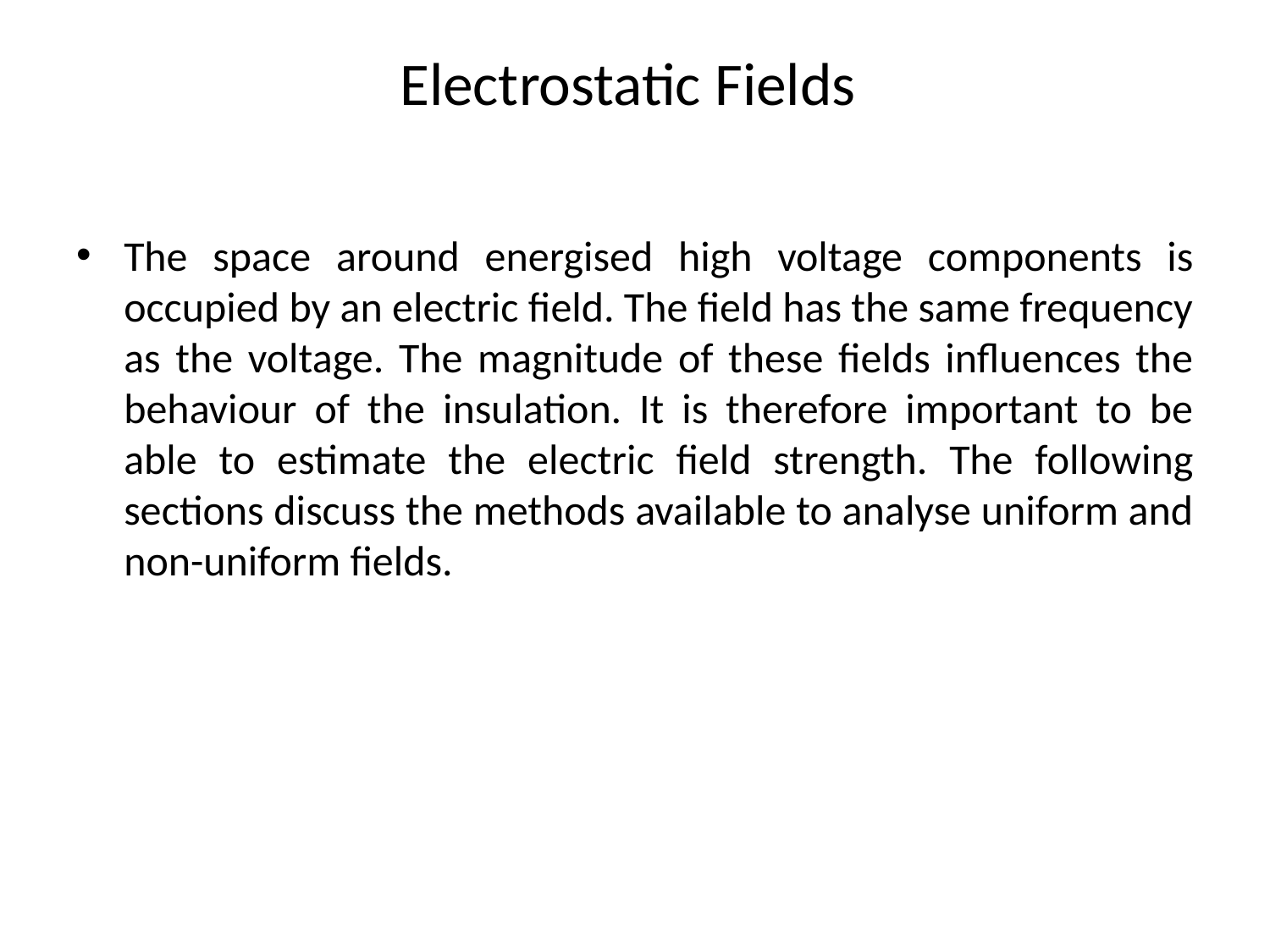

# Electrostatic Fields
The space around energised high voltage components is occupied by an electric field. The field has the same frequency as the voltage. The magnitude of these fields influences the behaviour of the insulation. It is therefore important to be able to estimate the electric field strength. The following sections discuss the methods available to analyse uniform and non-uniform fields.